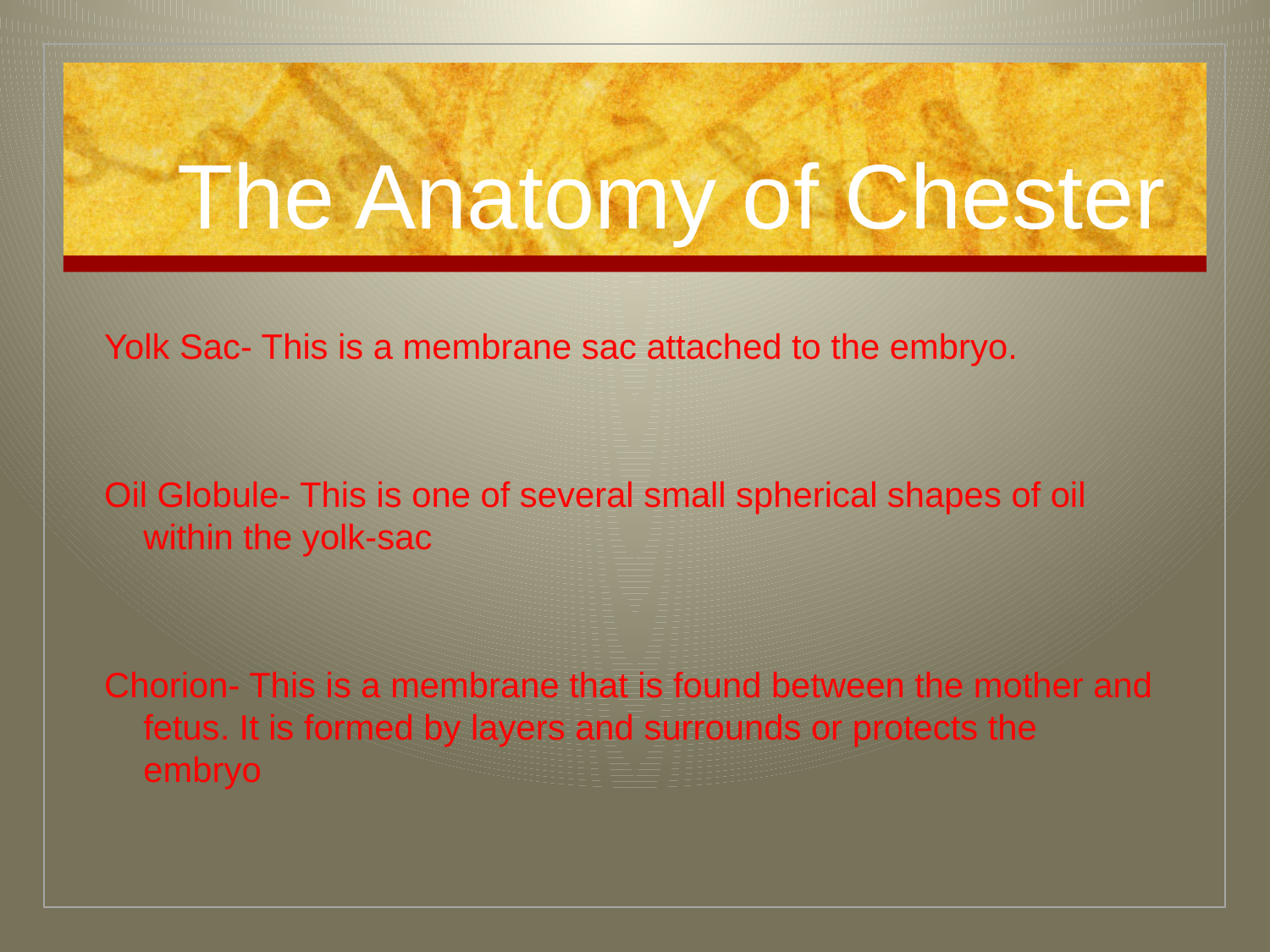

# The Anatomy of Chester
Yolk Sac- This is a membrane sac attached to the embryo.

Oil Globule- This is one of several small spherical shapes of oil within the yolk-sac

Chorion- This is a membrane that is found between the mother and fetus. It is formed by layers and surrounds or protects the embryo